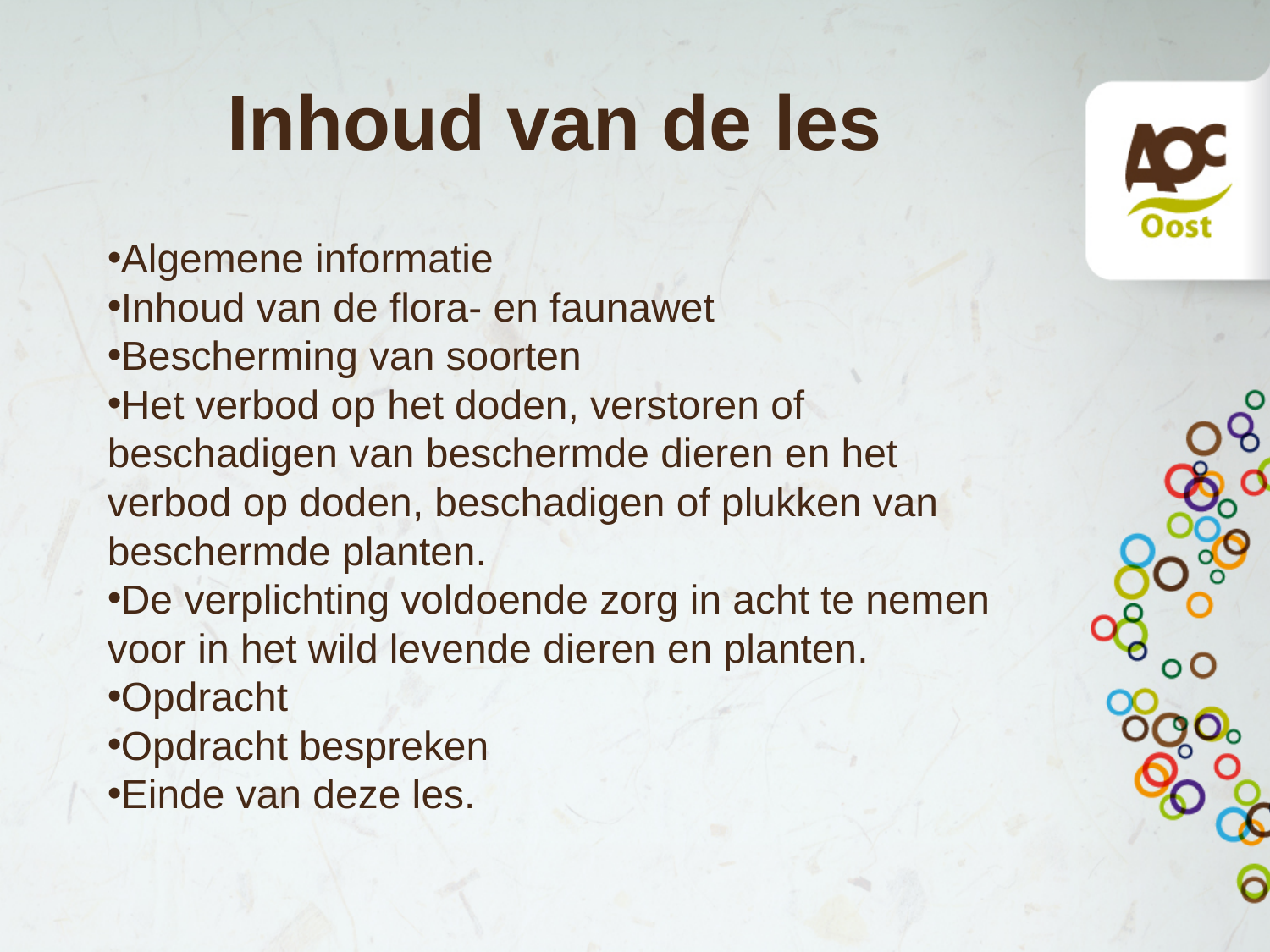

# Inhoud van de les
Algemene informatie
Inhoud van de flora- en faunawet
Bescherming van soorten
Het verbod op het doden, verstoren of   beschadigen van beschermde dieren en het verbod op doden, beschadigen of plukken van beschermde planten.
De verplichting voldoende zorg in acht te nemen voor in het wild levende dieren en planten.
Opdracht
Opdracht bespreken
Einde van deze les.